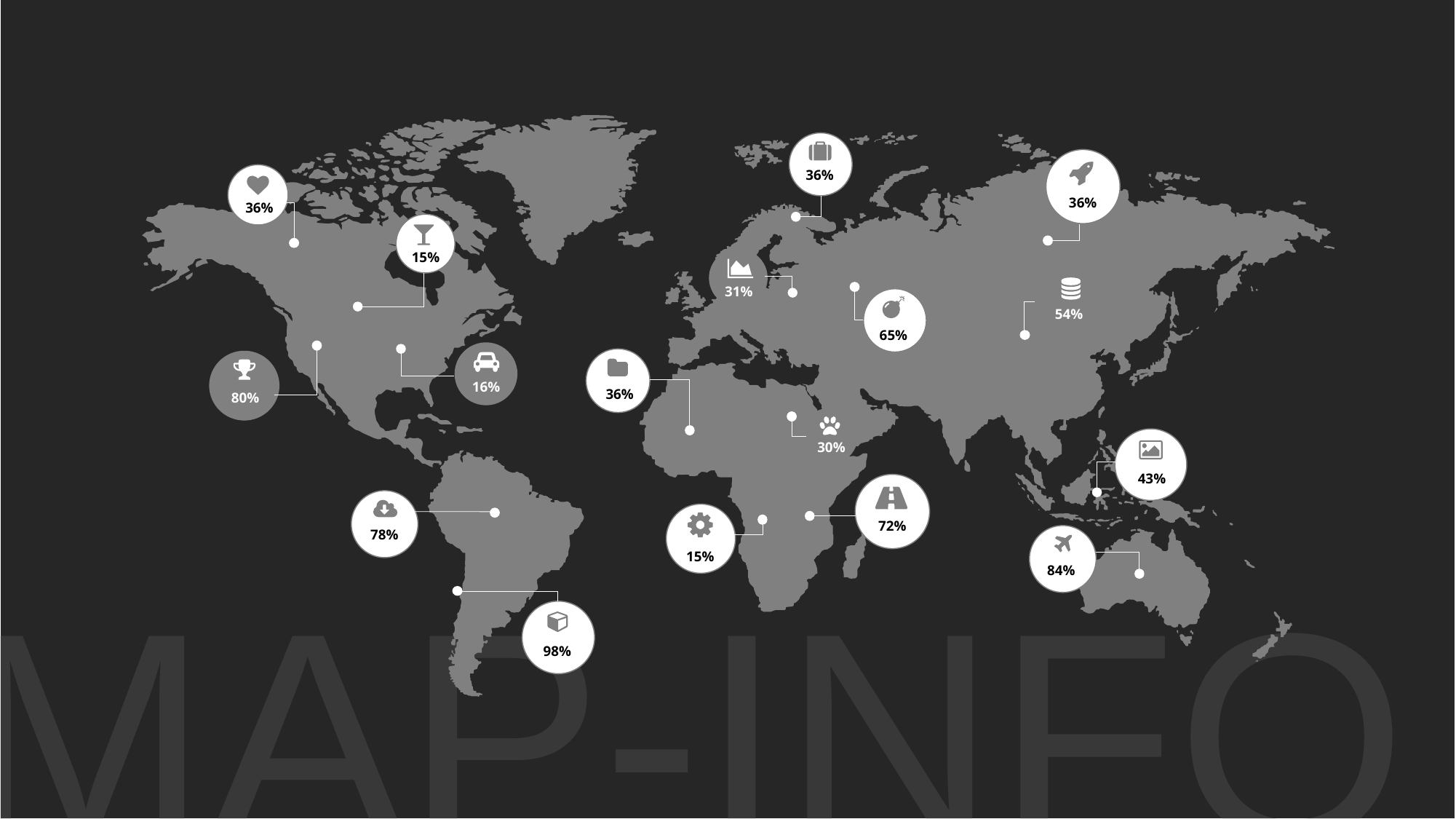

36%

36%
36%

15%

31%

54%

65%

16%

36%
80%

30%

43%

72%

78%

15%

84%

98%
MAP-INFO